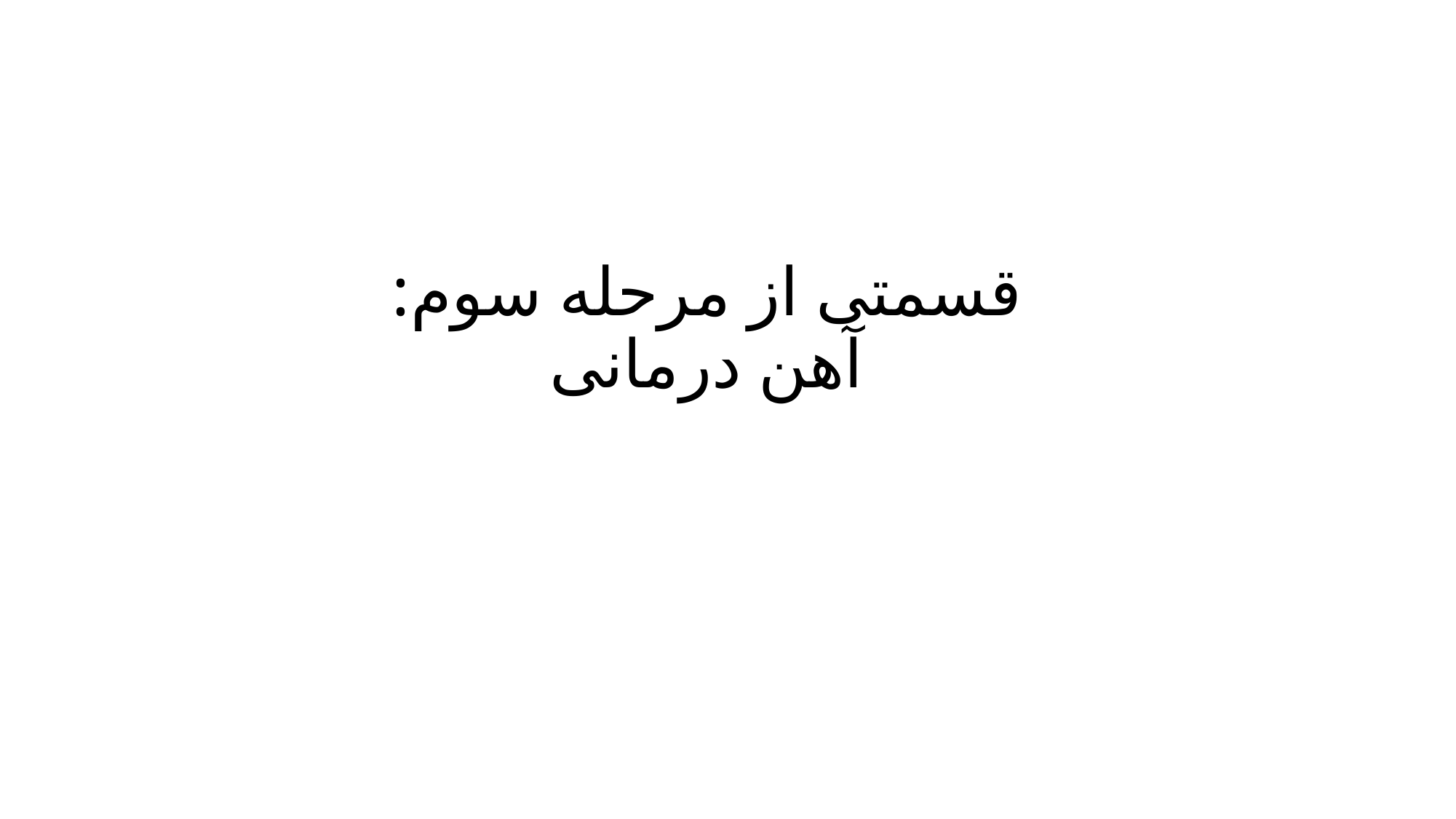

# قسمتی از مرحله سوم: آهن درمانی